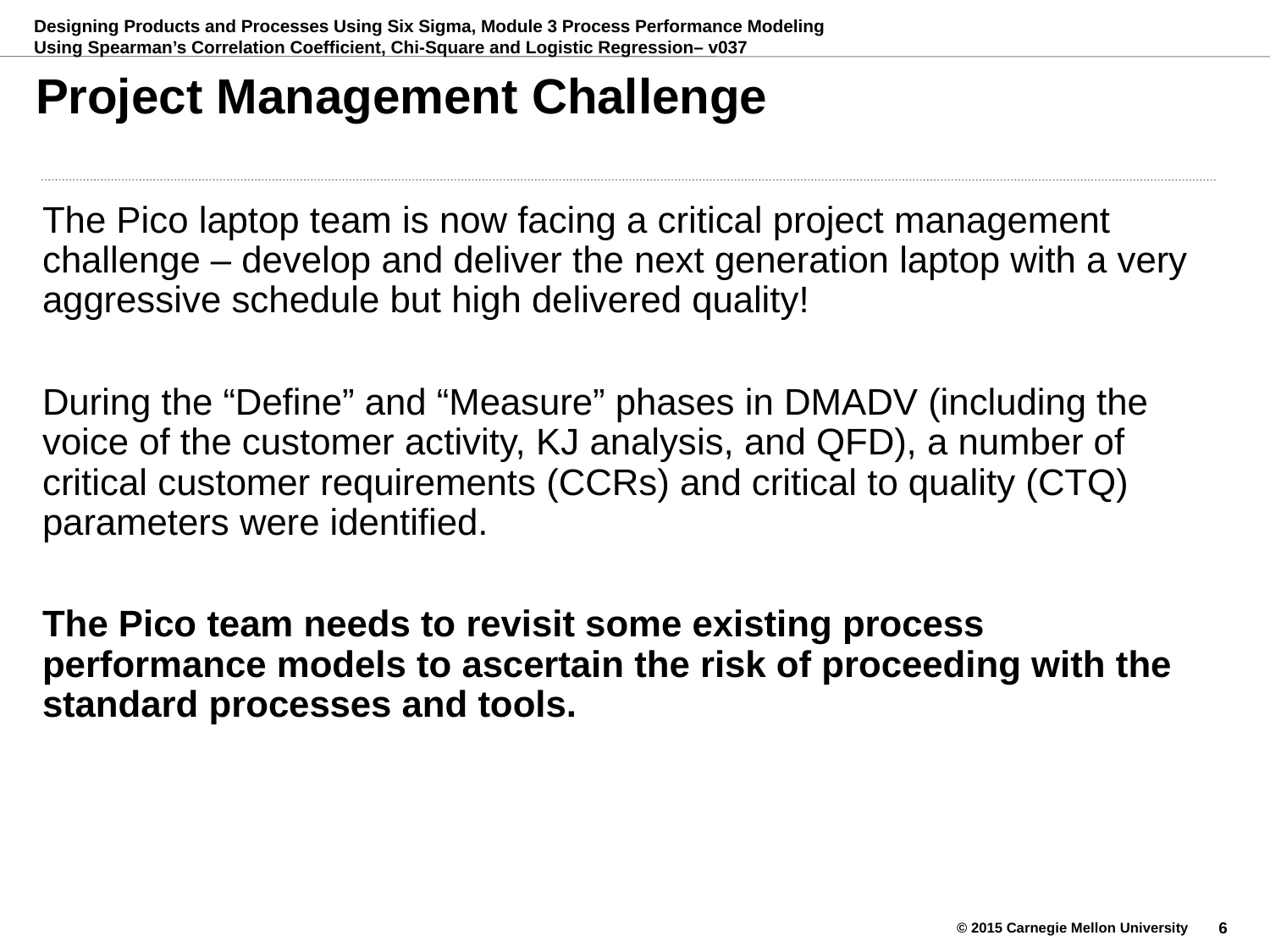

# Project Management Challenge
The Pico laptop team is now facing a critical project management challenge – develop and deliver the next generation laptop with a very aggressive schedule but high delivered quality!

During the “Define” and “Measure” phases in DMADV (including the voice of the customer activity, KJ analysis, and QFD), a number of critical customer requirements (CCRs) and critical to quality (CTQ) parameters were identified.

The Pico team needs to revisit some existing process performance models to ascertain the risk of proceeding with the standard processes and tools.